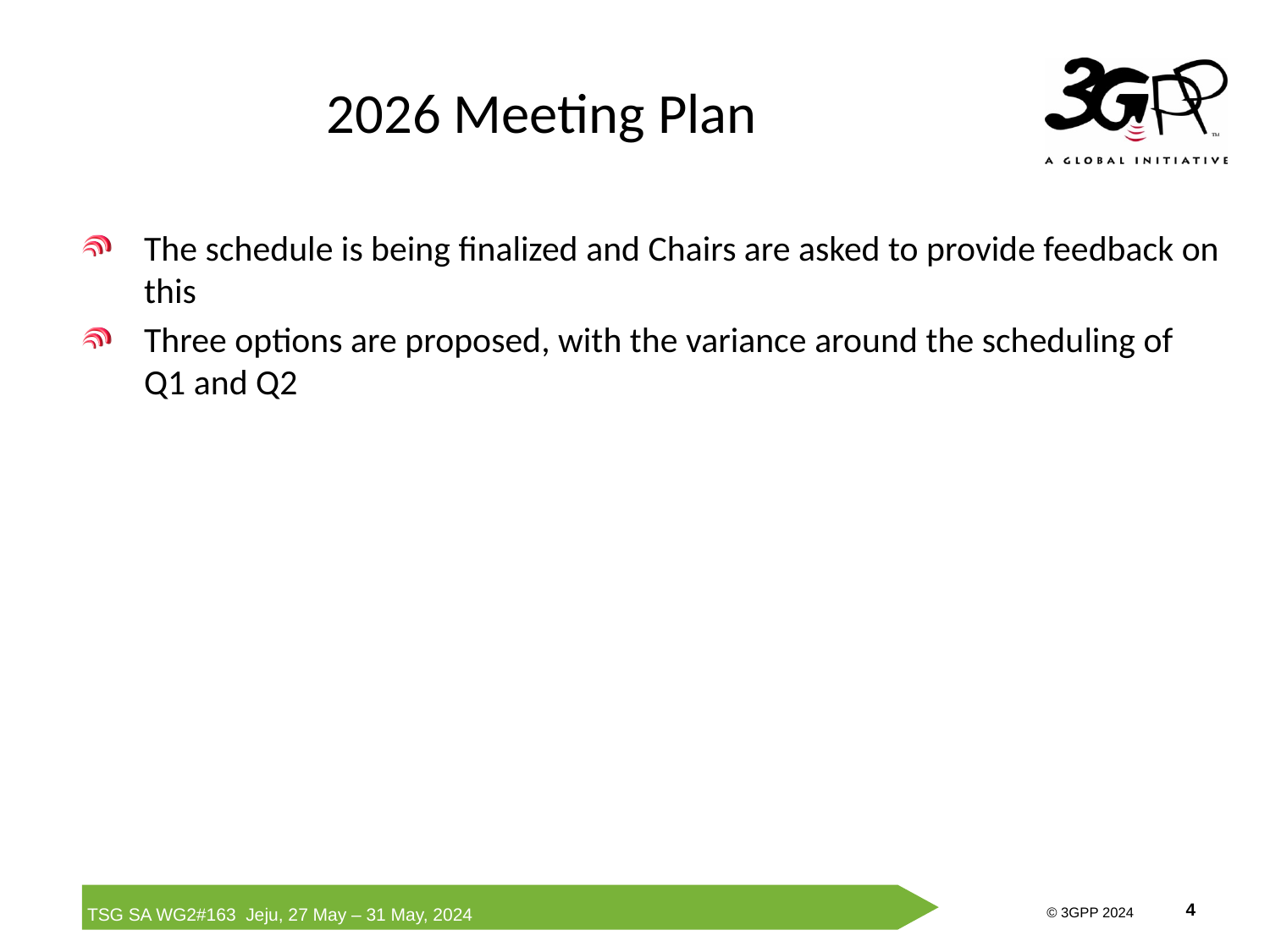

# 2026 Meeting Plan

The schedule is being finalized and Chairs are asked to provide feedback on this
Three options are proposed, with the variance around the scheduling of Q1 and Q2